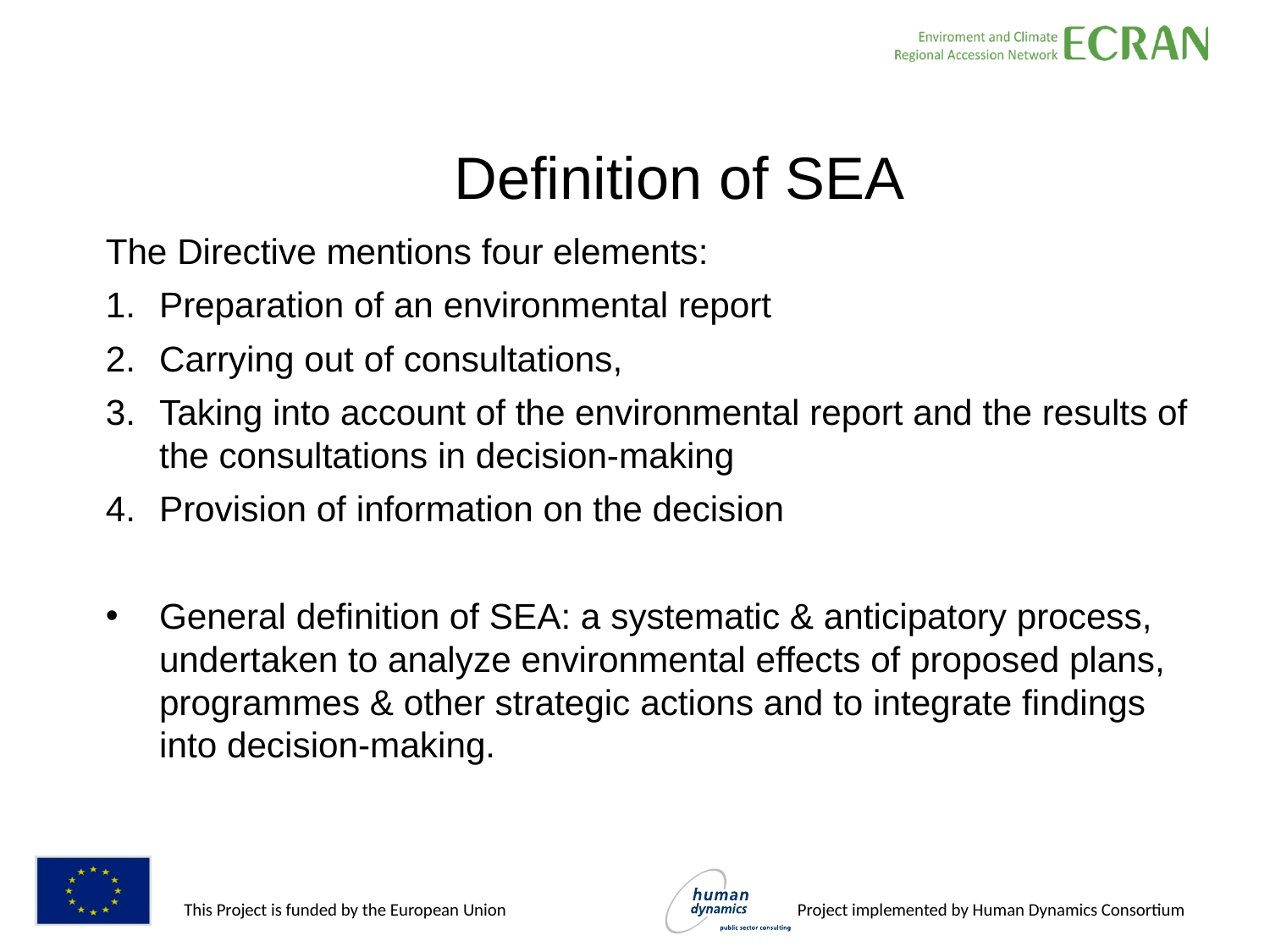

Definition of SEA
The Directive mentions four elements:
Preparation of an environmental report
Carrying out of consultations,
Taking into account of the environmental report and the results of the consultations in decision-making
Provision of information on the decision

General definition of SEA: a systematic & anticipatory process, undertaken to analyze environmental effects of proposed plans, programmes & other strategic actions and to integrate findings into decision-making.